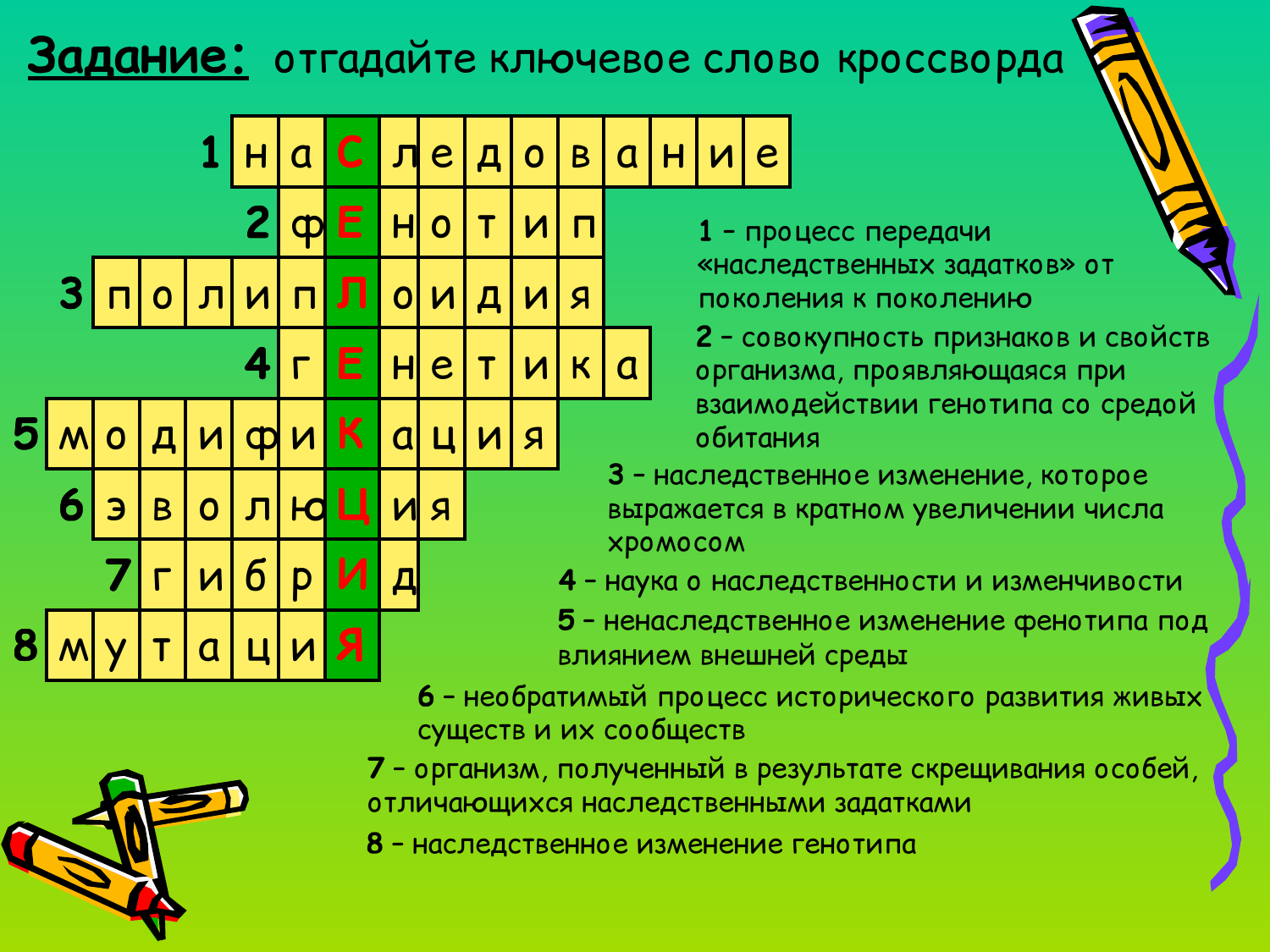

Задание: отгадайте ключевое слово кроссворда
|  |  |  |  | 1 |  |  |  |  |  |  |  |  |  |  |  |  |
| --- | --- | --- | --- | --- | --- | --- | --- | --- | --- | --- | --- | --- | --- | --- | --- | --- |
|  |  |  |  |  | 2 |  |  |  |  |  |  |  |  |  |  |  |
|  | 3 |  |  |  |  |  |  |  |  |  |  |  |  |  |  |  |
|  |  |  |  |  | 4 |  |  |  |  |  |  |  |  |  |  |  |
| 5 |  |  |  |  |  |  |  |  |  |  |  |  |  |  |  |  |
|  | 6 |  |  |  |  |  |  |  |  |  |  |  |  |  |  |  |
|  |  | 7 |  |  |  |  |  |  |  |  |  |  |  |  |  |  |
| 8 |  |  |  |  |  |  |  |  |  |  |  |  |  |  |  |  |
|  |  |  |  | 1 | н | а | С | л | е | д | о | в | а | н | и | е |
| --- | --- | --- | --- | --- | --- | --- | --- | --- | --- | --- | --- | --- | --- | --- | --- | --- |
|  |  |  |  |  | 2 | ф | Е | н | о | т | и | п |  |  |  |  |
|  | 3 | п | о | л | и | п | Л | о | и | д | и | я |  |  |  |  |
|  |  |  |  |  | 4 | г | Е | н | е | т | и | к | а |  |  |  |
| 5 | м | о | д | и | ф | и | К | а | ц | и | я |  |  |  |  |  |
|  | 6 | э | в | о | л | ю | Ц | и | я |  |  |  |  |  |  |  |
|  |  | 7 | г | и | б | р | И | д |  |  |  |  |  |  |  |  |
| 8 | м | у | т | а | ц | и | Я |  |  |  |  |  |  |  |  |  |

1 – процесс передачи «наследственных задатков» от поколения к поколению
2 – совокупность признаков и свойств организма, проявляющаяся при взаимодействии генотипа со средой обитания
3 – наследственное изменение, которое выражается в кратном увеличении числа хромосом
4 – наука о наследственности и изменчивости
5 – ненаследственное изменение фенотипа под влиянием внешней среды
6 – необратимый процесс исторического развития живых существ и их сообществ
7 – организм, полученный в результате скрещивания особей, отличающихся наследственными задатками
8 – наследственное изменение генотипа